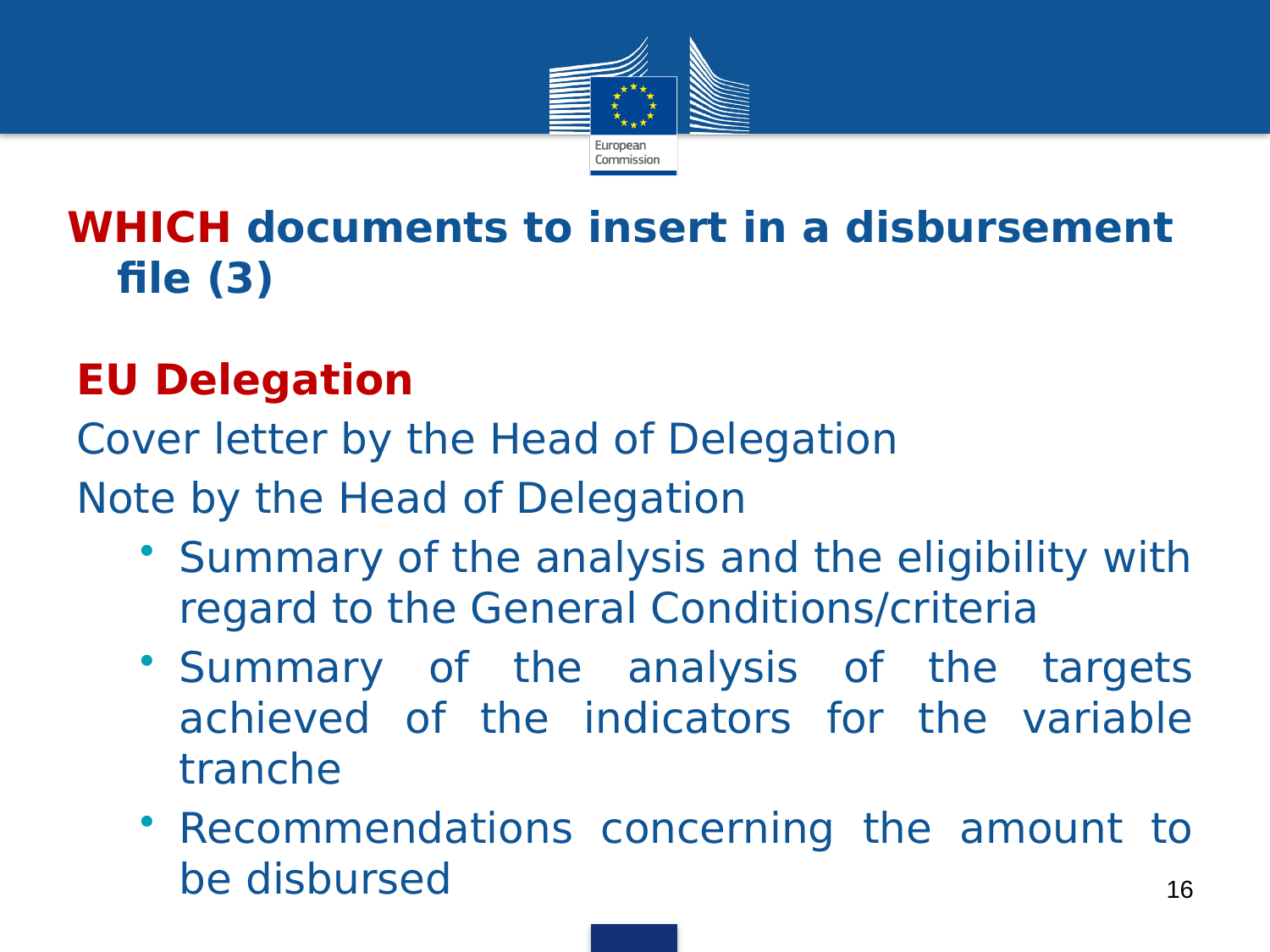

# WHICH documents to insert in a disbursement file (3)
EU Delegation
Cover letter by the Head of Delegation
Note by the Head of Delegation
Summary of the analysis and the eligibility with regard to the General Conditions/criteria
Summary of the analysis of the targets achieved of the indicators for the variable tranche
Recommendations concerning the amount to be disbursed
16